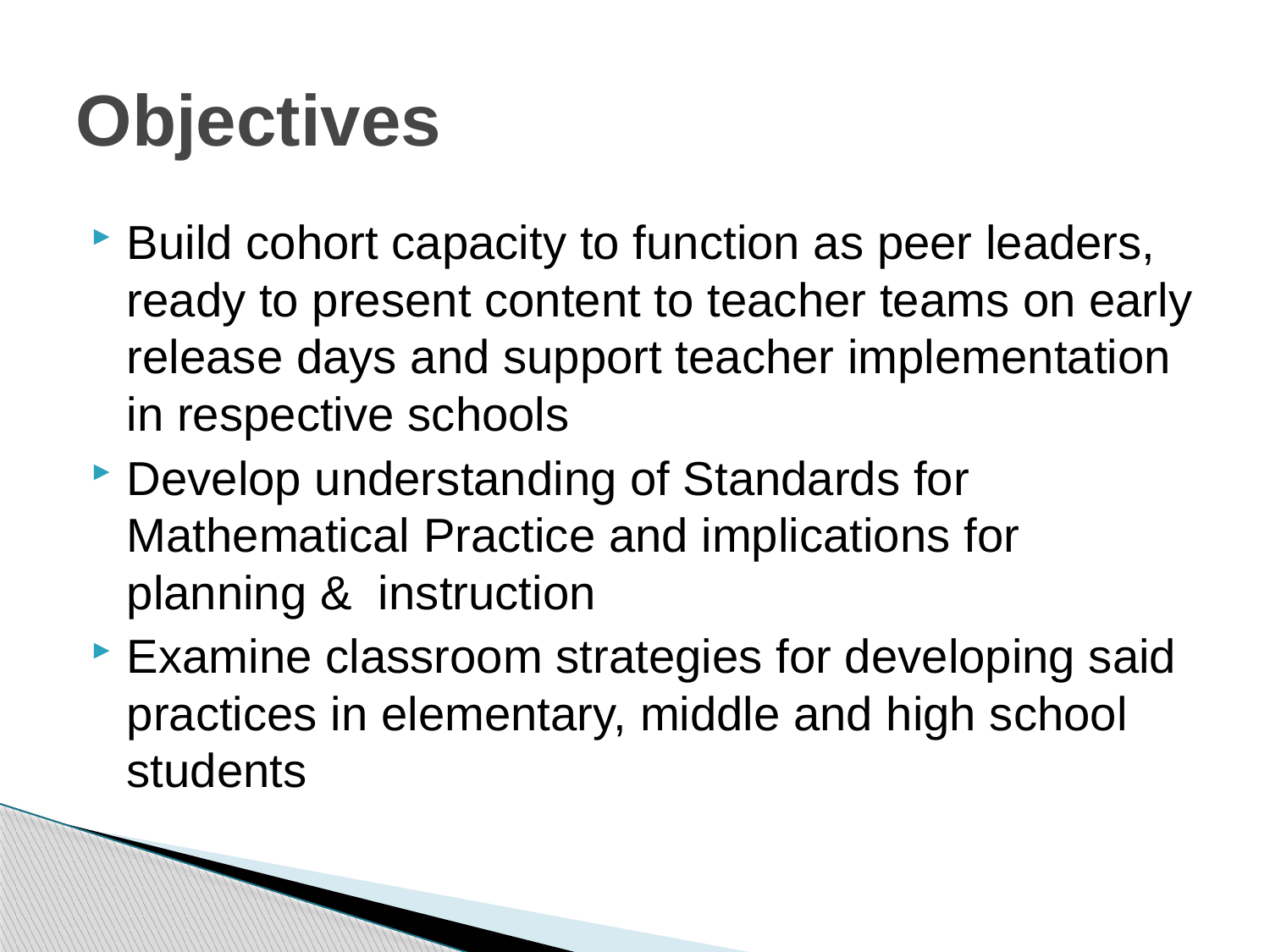

# Objectives
Build cohort capacity to function as peer leaders, ready to present content to teacher teams on early release days and support teacher implementation in respective schools
Develop understanding of Standards for Mathematical Practice and implications for planning &  instruction
Examine classroom strategies for developing said practices in elementary, middle and high school students